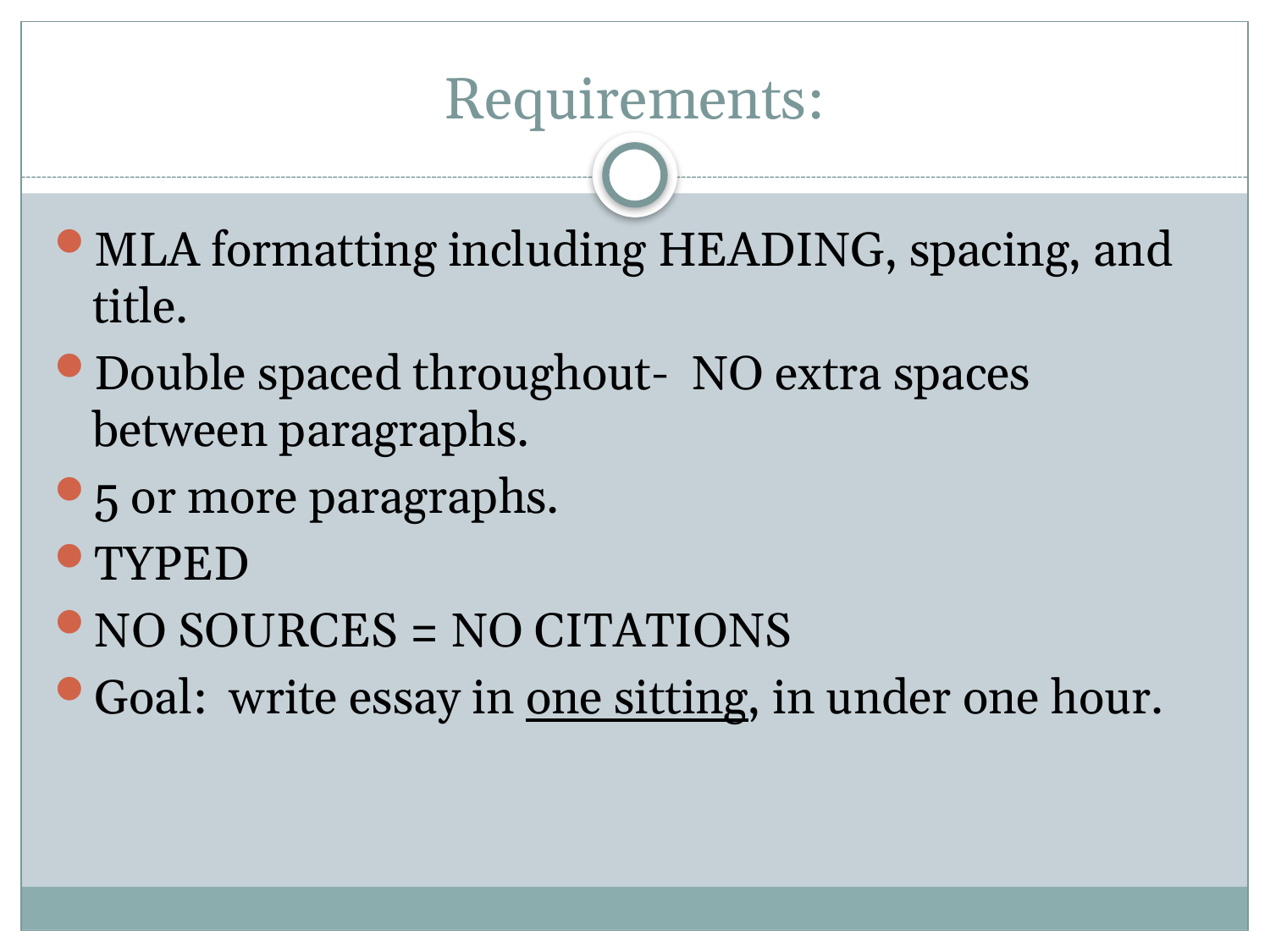

# Requirements:
MLA formatting including HEADING, spacing, and title.
Double spaced throughout-  NO extra spaces between paragraphs.
5 or more paragraphs.
TYPED
NO SOURCES = NO CITATIONS
Goal:  write essay in one sitting, in under one hour.